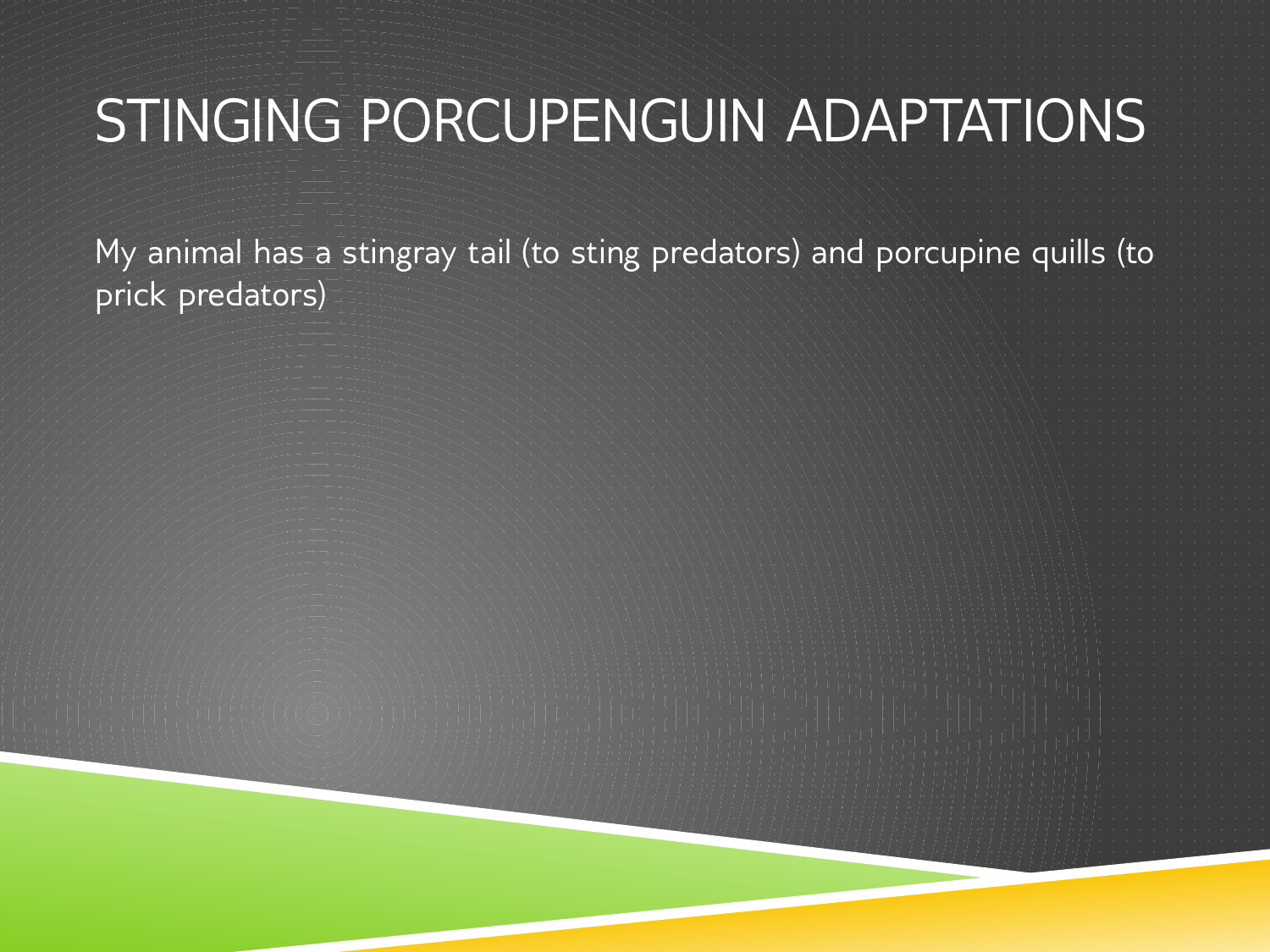

# Stinging Porcupenguin Adaptations
My animal has a stingray tail (to sting predators) and porcupine quills (to prick predators)